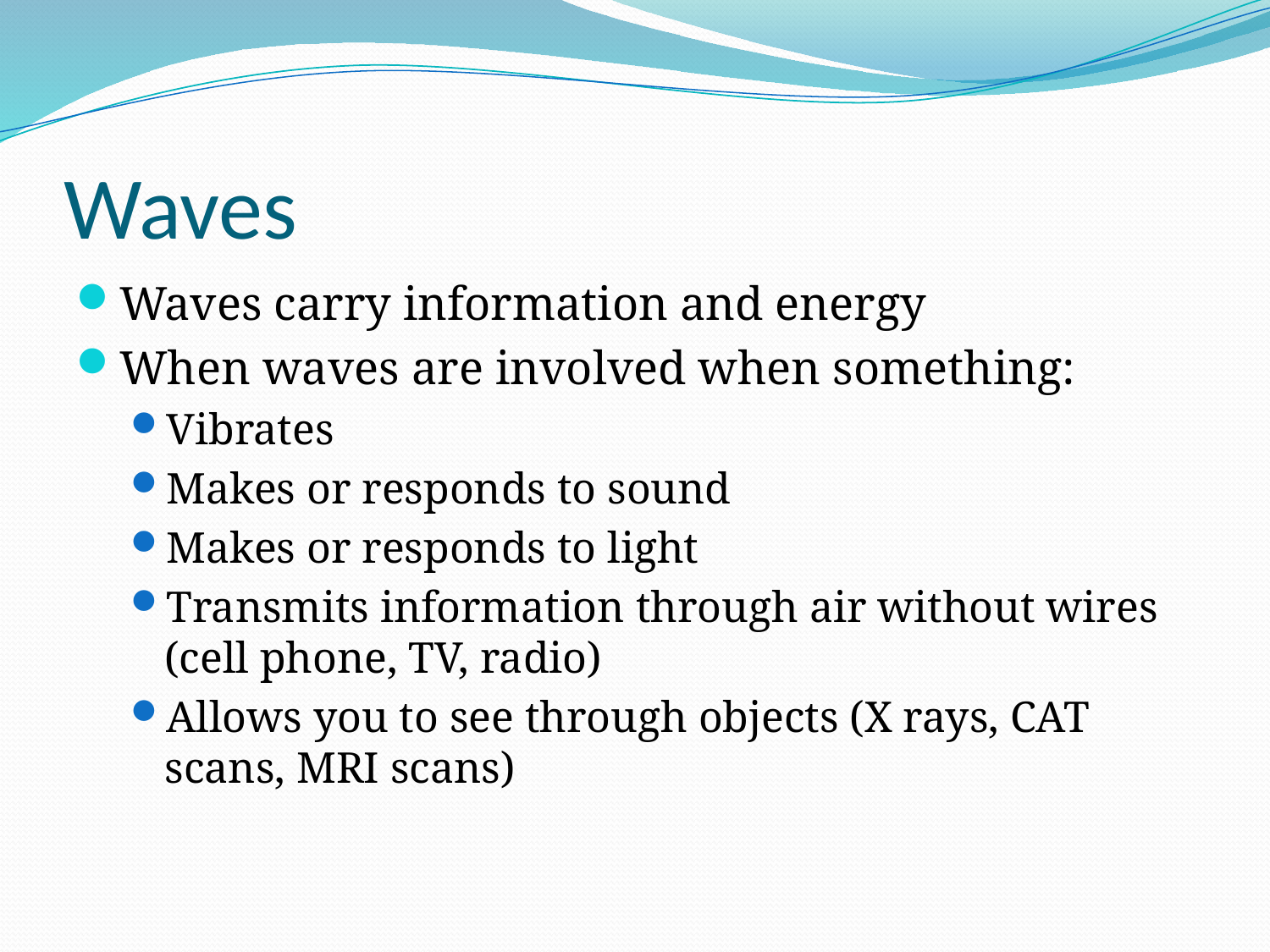

# Waves
Waves carry information and energy
When waves are involved when something:
Vibrates
Makes or responds to sound
Makes or responds to light
Transmits information through air without wires (cell phone, TV, radio)
Allows you to see through objects (X rays, CAT scans, MRI scans)